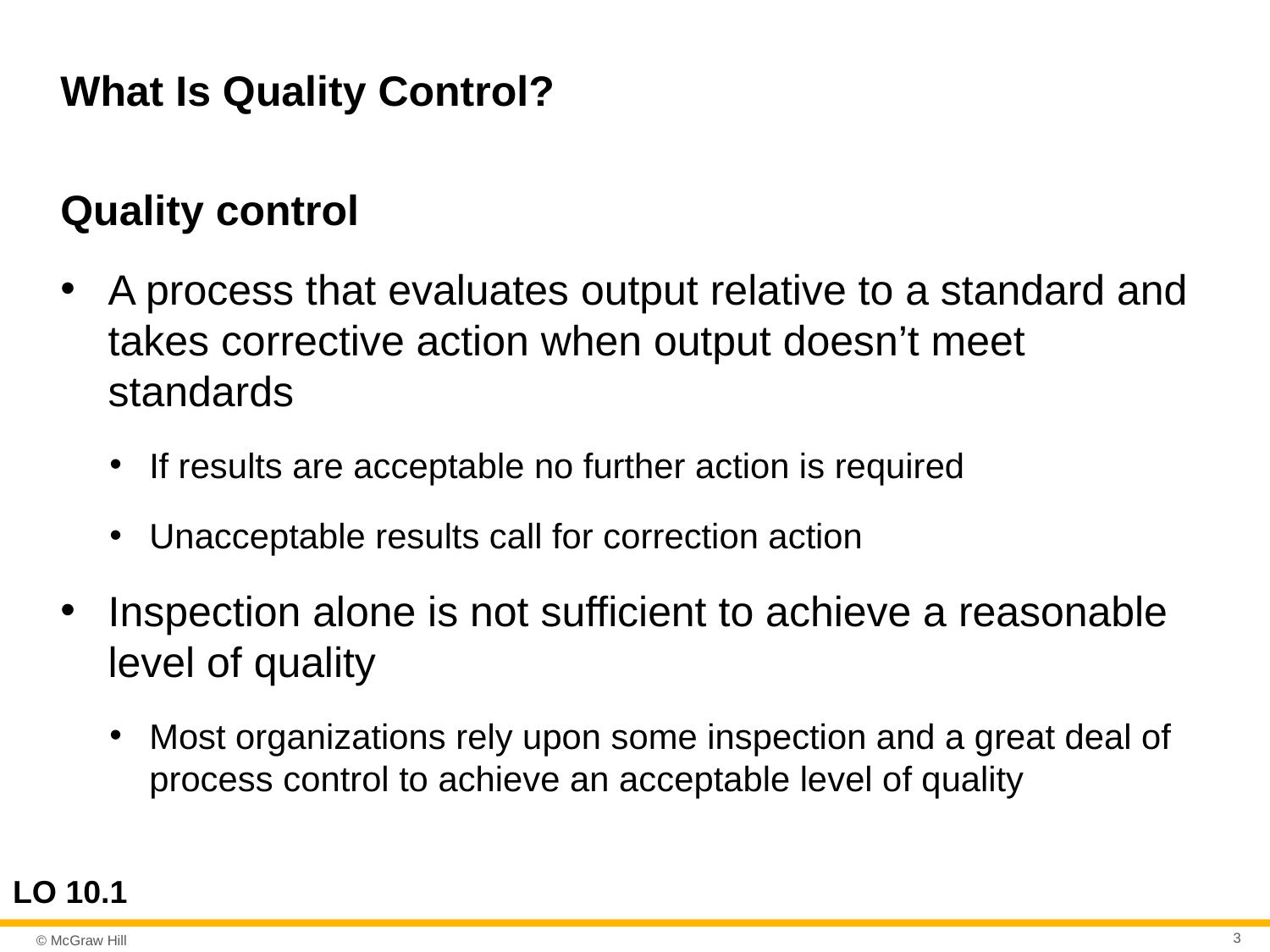

# What Is Quality Control?
Quality control
A process that evaluates output relative to a standard and takes corrective action when output doesn’t meet standards
If results are acceptable no further action is required
Unacceptable results call for correction action
Inspection alone is not sufficient to achieve a reasonable level of quality
Most organizations rely upon some inspection and a great deal of process control to achieve an acceptable level of quality
LO 10.1